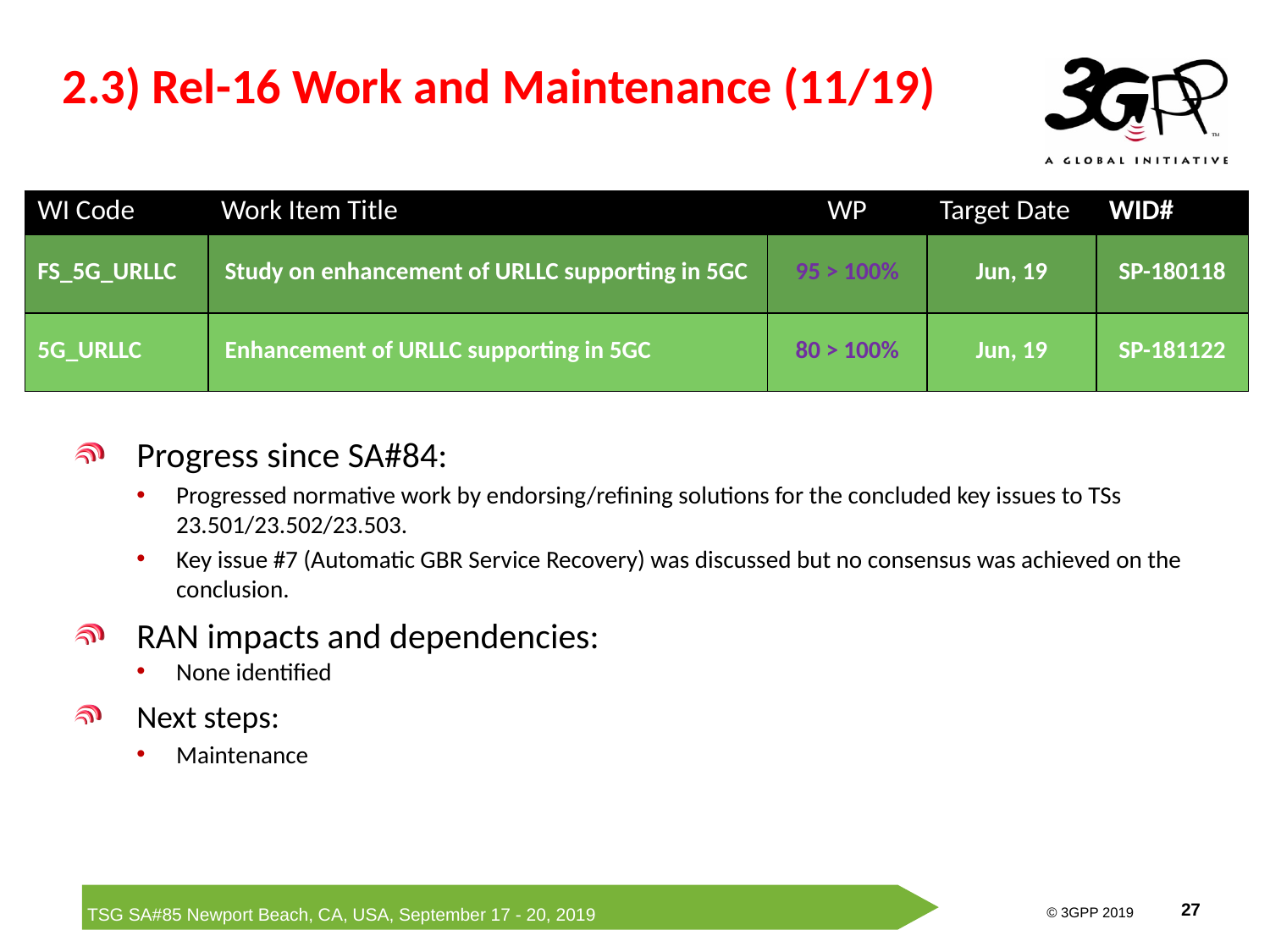

# 2.3) Rel-16 Work and Maintenance (11/19)
| WI Code | Work Item Title | WP | Target Date | WID# |
| --- | --- | --- | --- | --- |
| FS\_5G\_URLLC | Study on enhancement of URLLC supporting in 5GC | 95 > 100% | Jun, 19 | SP-180118 |
| 5G\_URLLC | Enhancement of URLLC supporting in 5GC | 80 > 100% | Jun, 19 | SP-181122 |
Progress since SA#84:
Progressed normative work by endorsing/refining solutions for the concluded key issues to TSs 23.501/23.502/23.503.
Key issue #7 (Automatic GBR Service Recovery) was discussed but no consensus was achieved on the conclusion.
RAN impacts and dependencies:
None identified
Next steps:
Maintenance